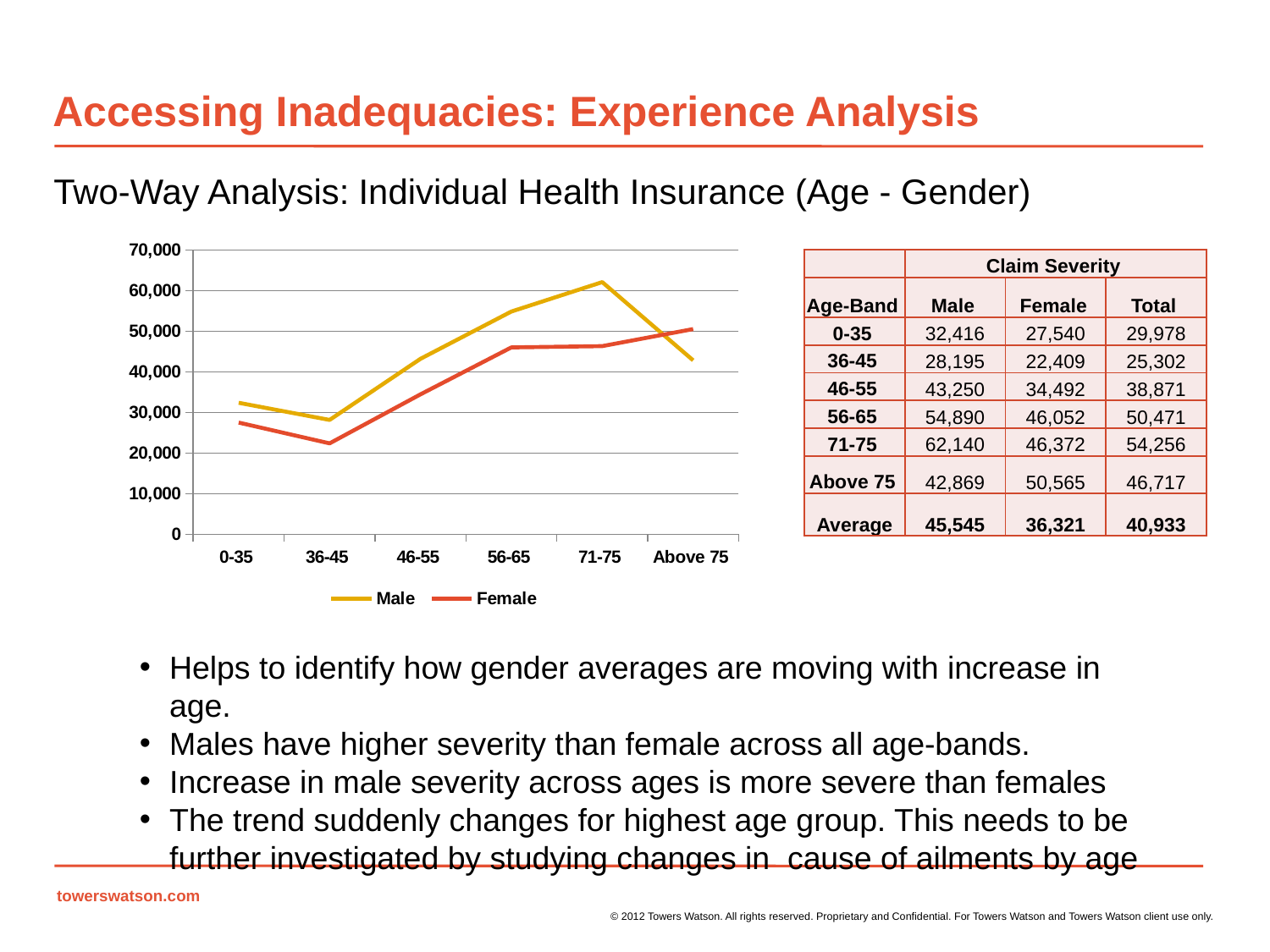

# Accessing Inadequacies: Experience Analysis
Two-Way Analysis: Individual Health Insurance (Age - Gender)

### Chart

| Category | Male  | Female |
|---|---|---|
| 0-35  | 32416.0 | 27540.0 |
| 36-45  | 28195.0 | 22409.0 |
| 46-55  | 43250.0 | 34492.0 |
| 56-65  | 54890.0 | 46052.0 |
| 71-75  | 62140.0 | 46372.0 |
| Above 75  | 42869.0 | 50565.0 |
|  | Claim Severity |  |  |
| --- | --- | --- | --- |
| Age-Band | Male | Female | Total |
| 0-35 | 32,416 | 27,540 | 29,978 |
| 36-45 | 28,195 | 22,409 | 25,302 |
| 46-55 | 43,250 | 34,492 | 38,871 |
| 56-65 | 54,890 | 46,052 | 50,471 |
| 71-75 | 62,140 | 46,372 | 54,256 |
| Above 75 | 42,869 | 50,565 | 46,717 |
| Average | 45,545 | 36,321 | 40,933 |
Helps to identify how gender averages are moving with increase in age.
Males have higher severity than female across all age-bands.
Increase in male severity across ages is more severe than females
The trend suddenly changes for highest age group. This needs to be further investigated by studying changes in  cause of ailments by age